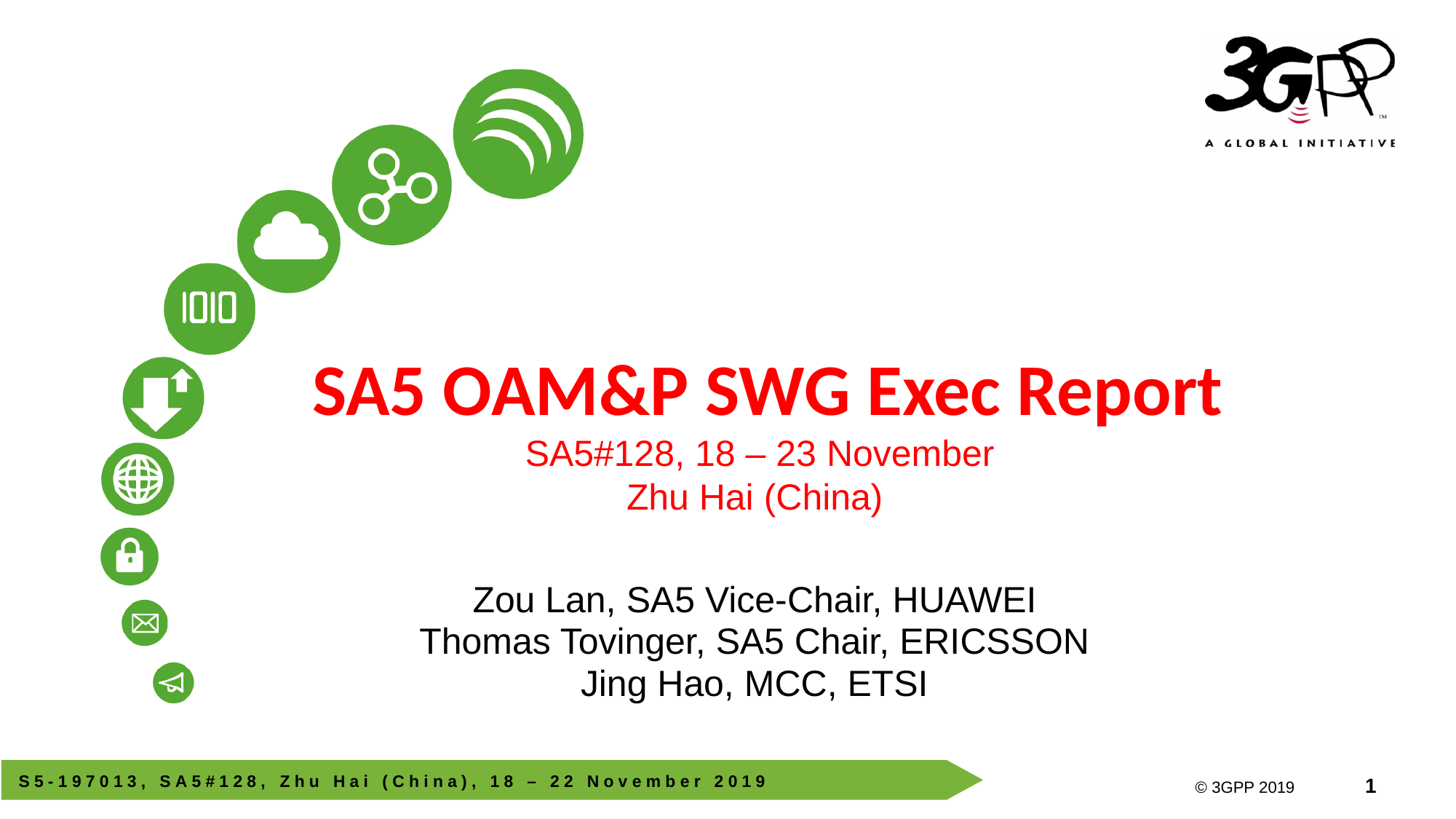

# SA5 OAM&P SWG Exec Report SA5#128, 18 – 23 November Zhu Hai (China)
Zou Lan, SA5 Vice-Chair, HUAWEI
Thomas Tovinger, SA5 Chair, ERICSSON
Jing Hao, MCC, ETSI